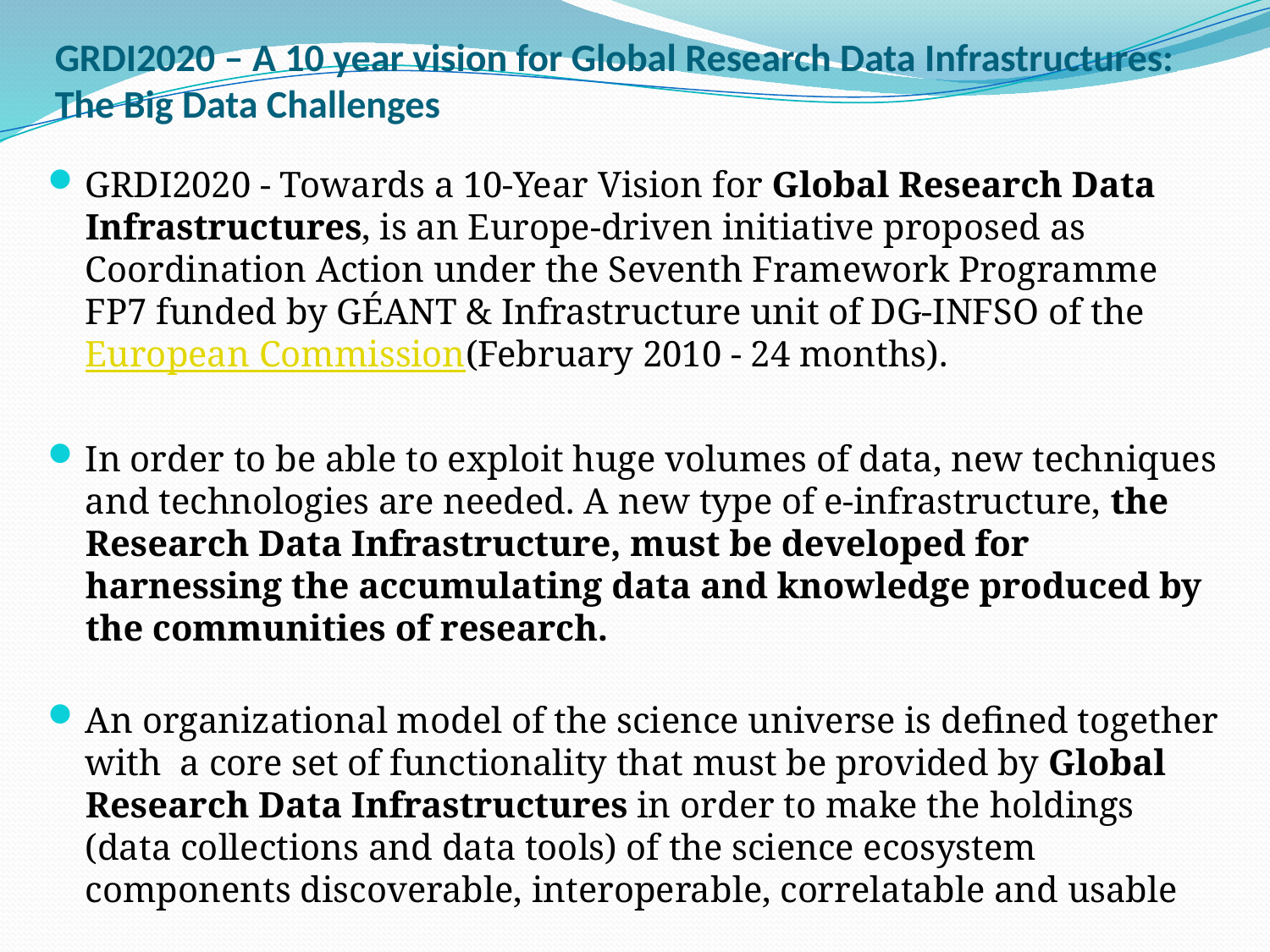

# GRDI2020 – A 10 year vision for Global Research Data Infrastructures: The Big Data Challenges
GRDI2020 - Towards a 10-Year Vision for Global Research Data Infrastructures, is an Europe-driven initiative proposed as Coordination Action under the Seventh Framework Programme FP7 funded by GÉANT & Infrastructure unit of DG-INFSO of the European Commission(February 2010 - 24 months).

In order to be able to exploit huge volumes of data, new techniques and technologies are needed. A new type of e-infrastructure, the Research Data Infrastructure, must be developed for harnessing the accumulating data and knowledge produced by the communities of research.
An organizational model of the science universe is defined together with  a core set of functionality that must be provided by Global Research Data Infrastructures in order to make the holdings (data collections and data tools) of the science ecosystem components discoverable, interoperable, correlatable and usable